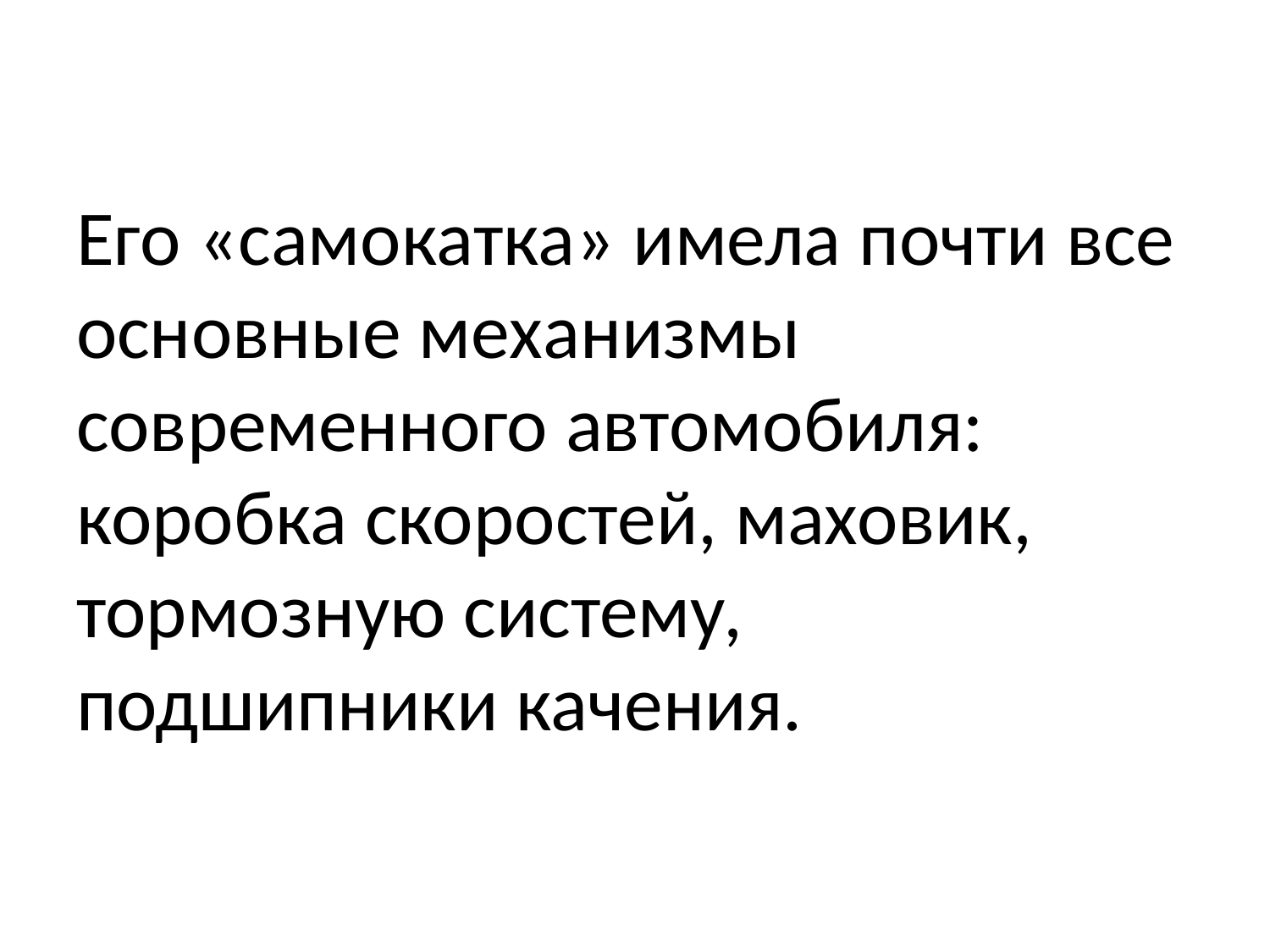

# Его «самокатка» имела почти все основные механизмы современного автомобиля: коробка скоростей, маховик, тормозную систему, подшипники качения.